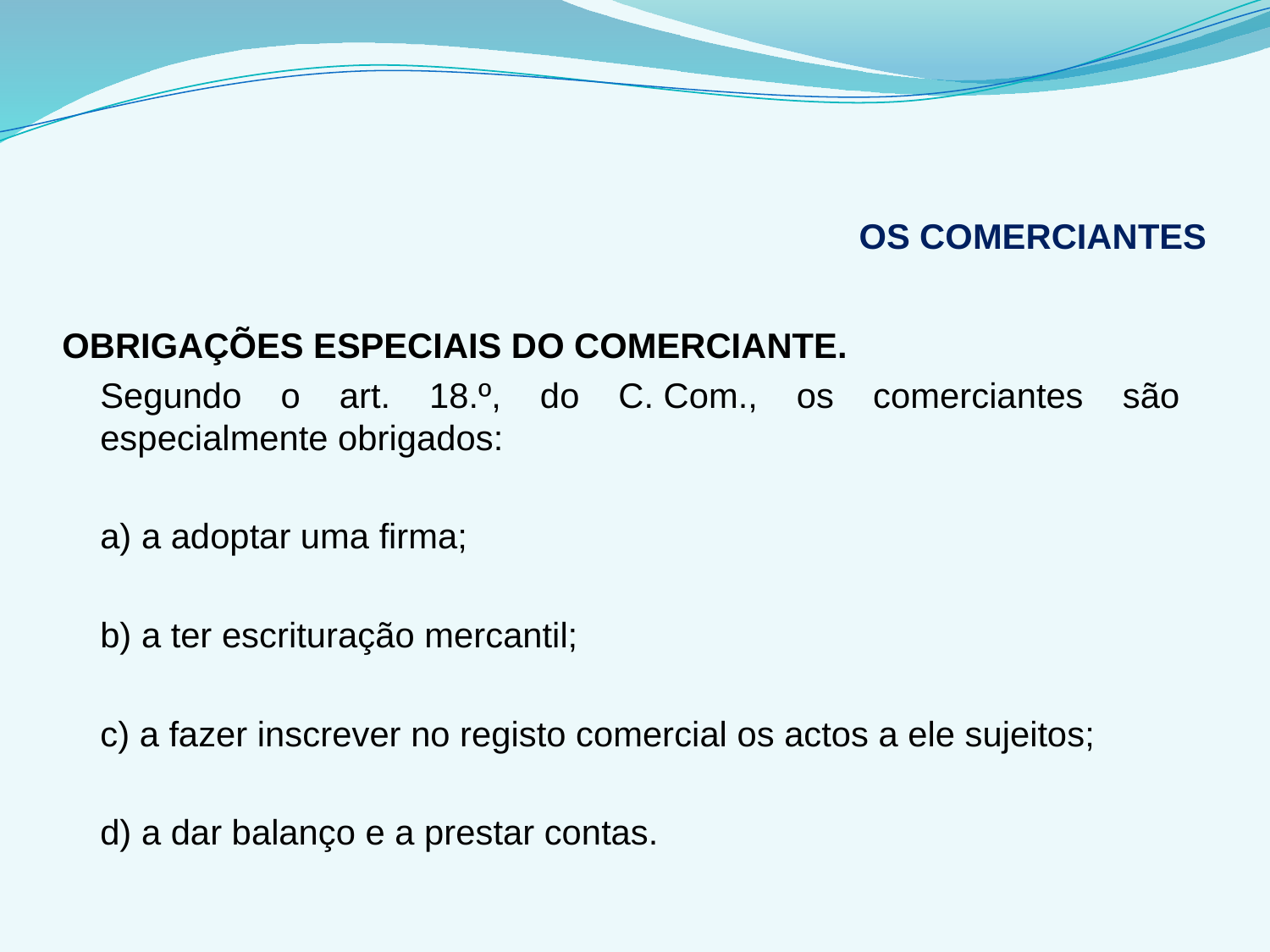

# OS COMERCIANTES

OBRIGAÇÕES ESPECIAIS DO COMERCIANTE.
 	Segundo o art. 18.º, do C. Com., os comerciantes são especialmente obrigados:

 	a) a adoptar uma firma;

	b) a ter escrituração mercantil;

	c) a fazer inscrever no registo comercial os actos a ele sujeitos;

	d) a dar balanço e a prestar contas.